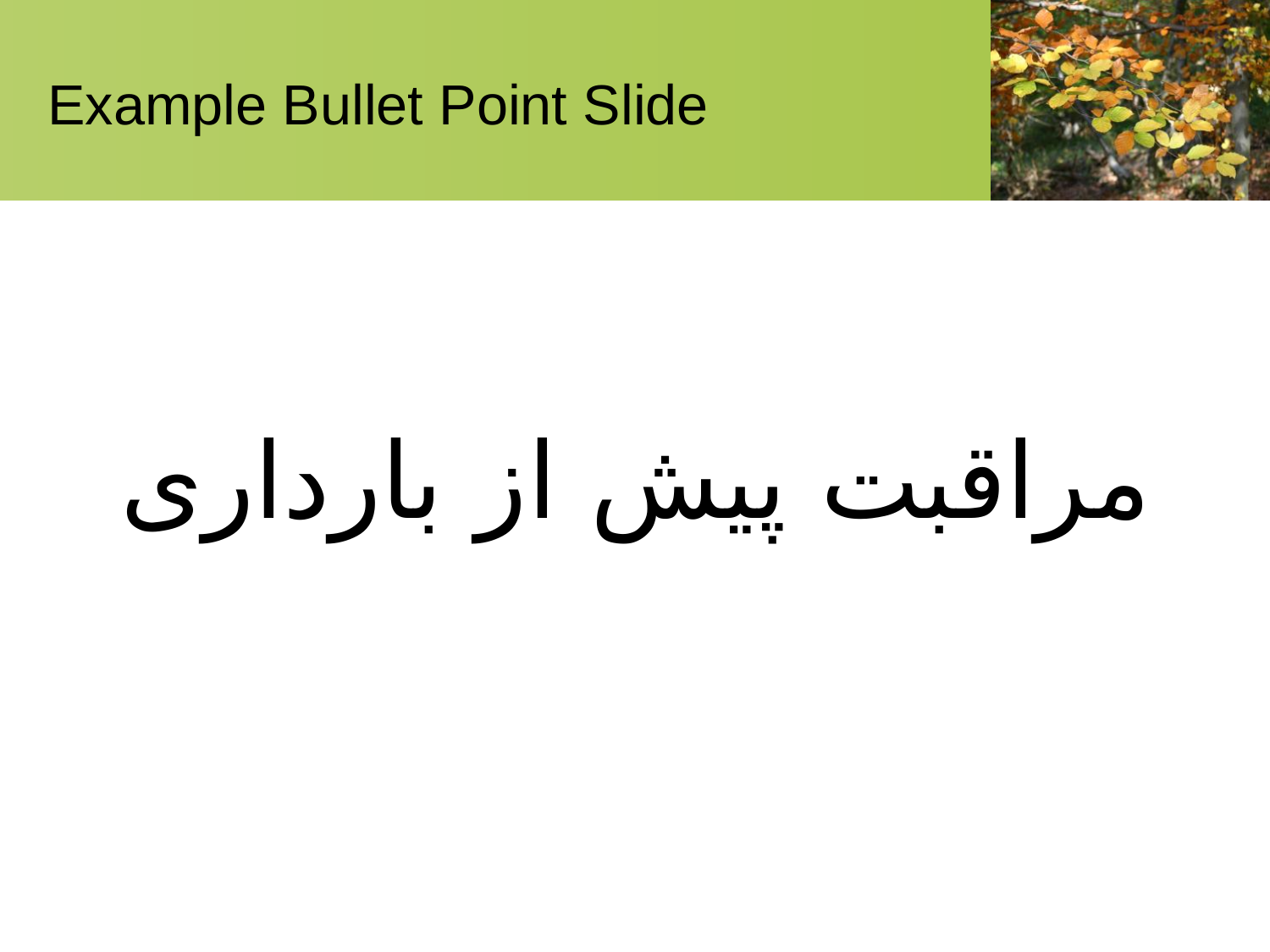

# Example Bullet Point Slide
مراقبت پیش از بارداری